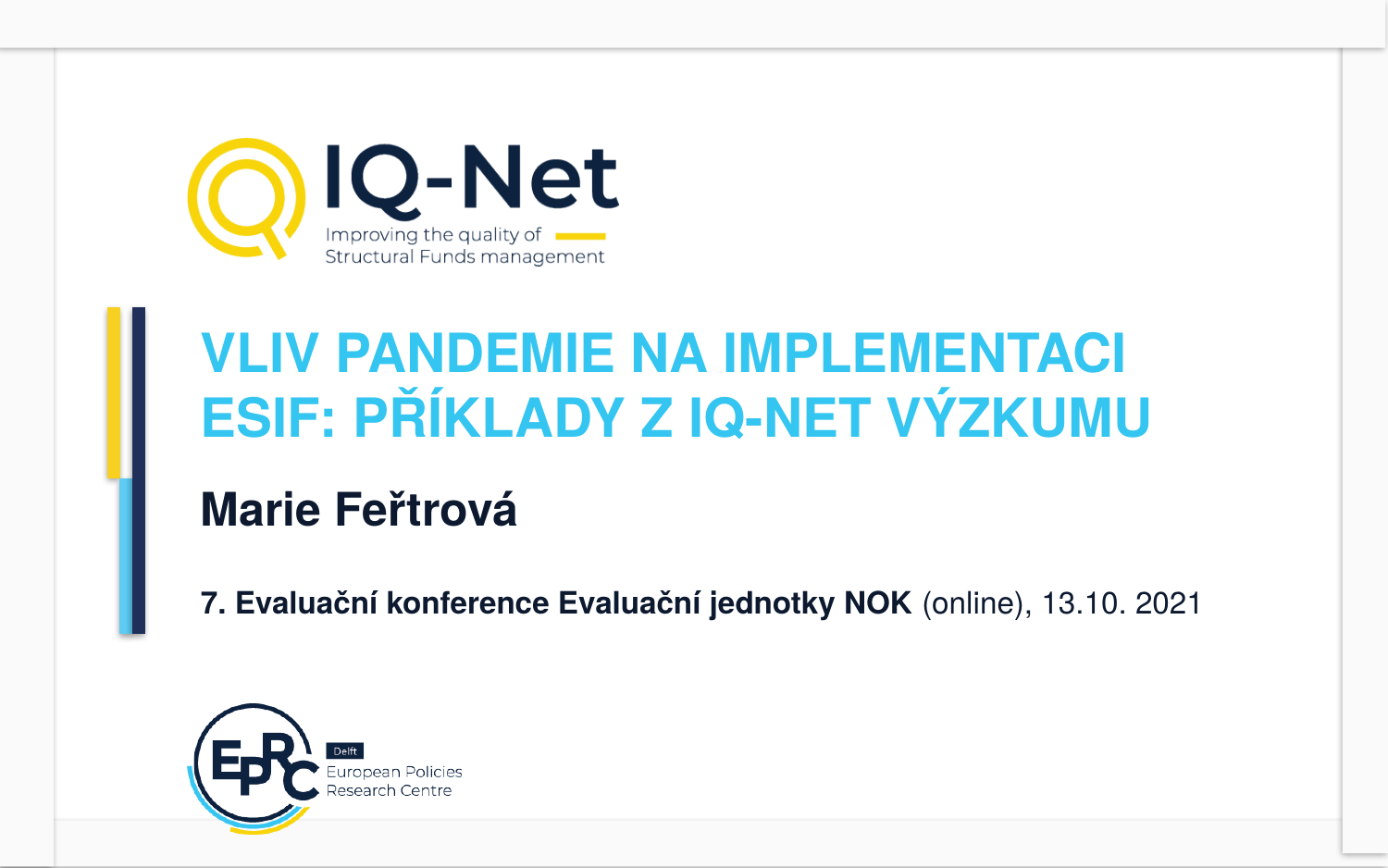

VLIV pandemie na implementaci esif: příklady z iq-net výzkumu
Marie Feřtrová
7. Evaluační konference Evaluační jednotky NOK (online), 13.10. 2021